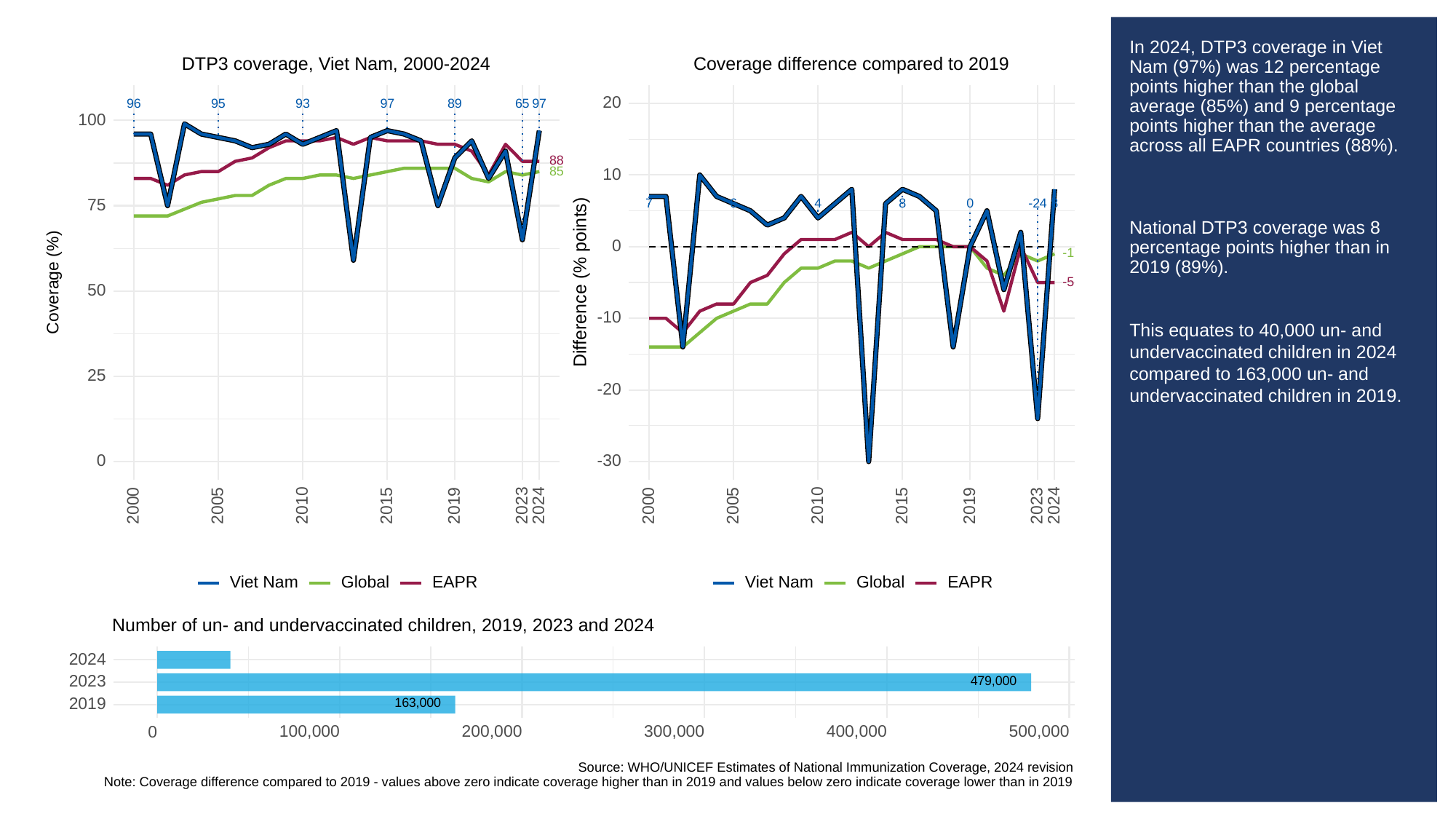

# In 2024, DTP3 coverage in Viet Nam (97%) was 12 percentage points higher than the global average (85%) and 9 percentage points higher than the average across all EAPR countries (88%).

National DTP3 coverage was 8 percentage points higher than in 2019 (89%).

This equates to 40,000 un- and undervaccinated children in 2024 compared to 163,000 un- and undervaccinated children in 2019.

Coverage difference compared to 2019
DTP3 coverage, Viet Nam, 2000-2024

20
93
96
95
97
89
65
97

100

88

85

10

6
8
0
8
-24
4
7
75

0

-1
Difference (% points)
Coverage (%)
-5

50

-10

25

-20

-30
0

2023
2023
2000
2005
2010
2015
2019
2024
2000
2005
2010
2015
2019
2024
Global
Global
Viet Nam
Viet Nam
EAPR
EAPR

Number of un- and undervaccinated children, 2019, 2023 and 2024

2024

479,000
2023

163,000
2019

100,000
200,000
300,000
400,000
500,000
0
Source: WHO/UNICEF Estimates of National Immunization Coverage, 2024 revision
Note: Coverage difference compared to 2019 - values above zero indicate coverage higher than in 2019 and values below zero indicate coverage lower than in 2019